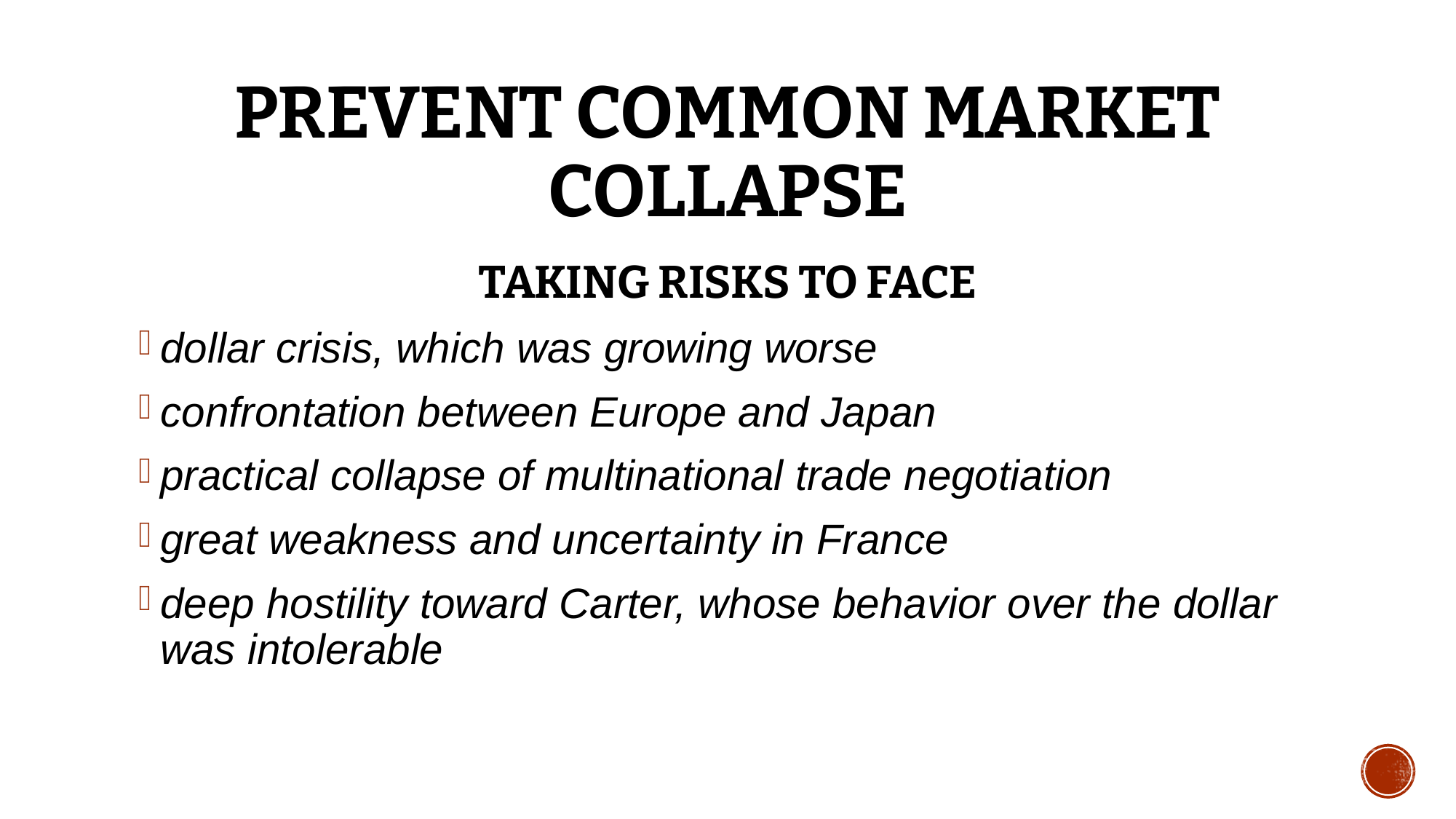

# PREVENT COMMON MARKET COLLAPSE
TAKING RISKS TO FACE
dollar crisis, which was growing worse
confrontation between Europe and Japan
practical collapse of multinational trade negotiation
great weakness and uncertainty in France
deep hostility toward Carter, whose behavior over the dollar was intolerable